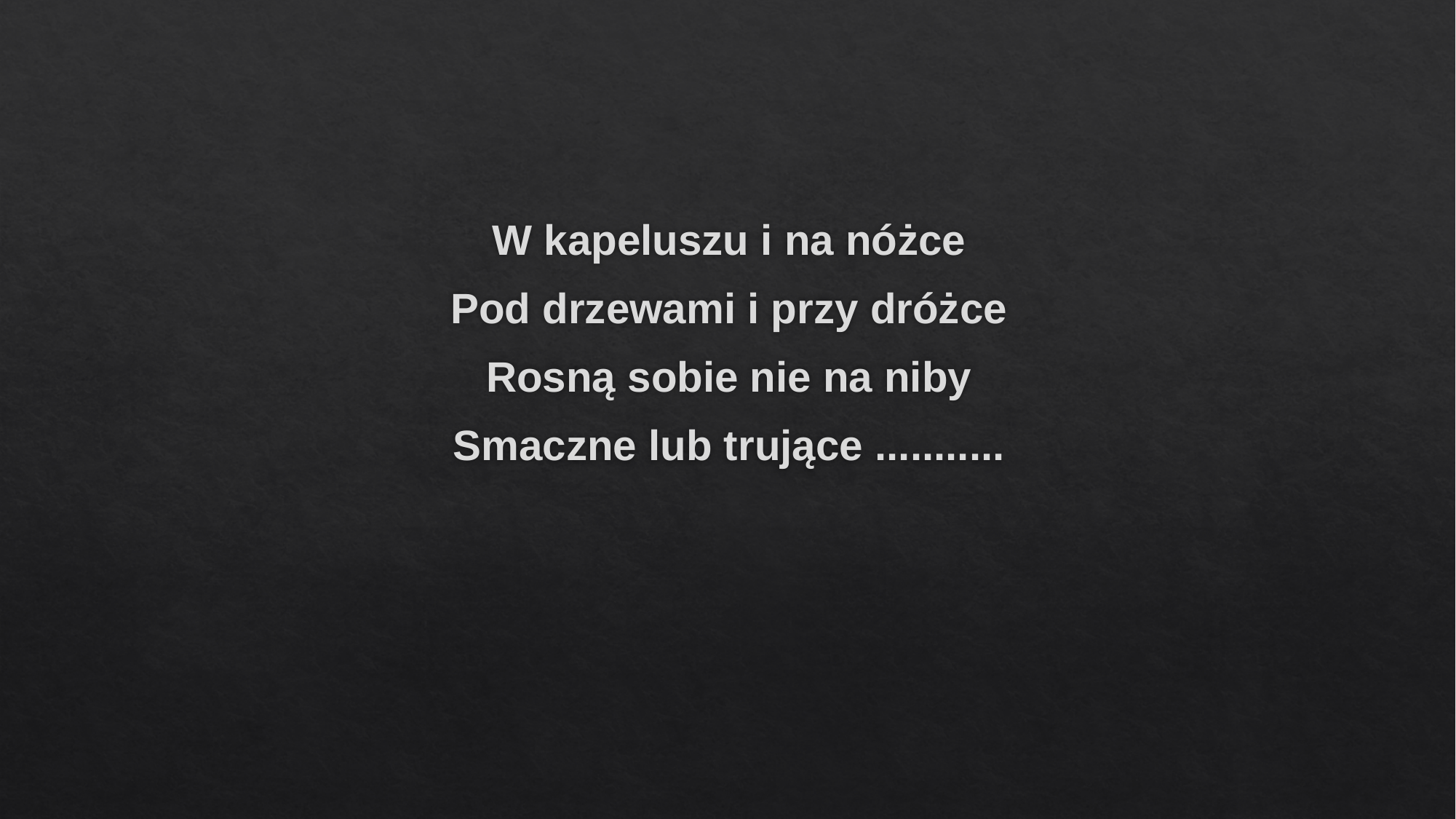

#
W kapeluszu i na nóżce
Pod drzewami i przy dróżce
Rosną sobie nie na niby
Smaczne lub trujące ...........